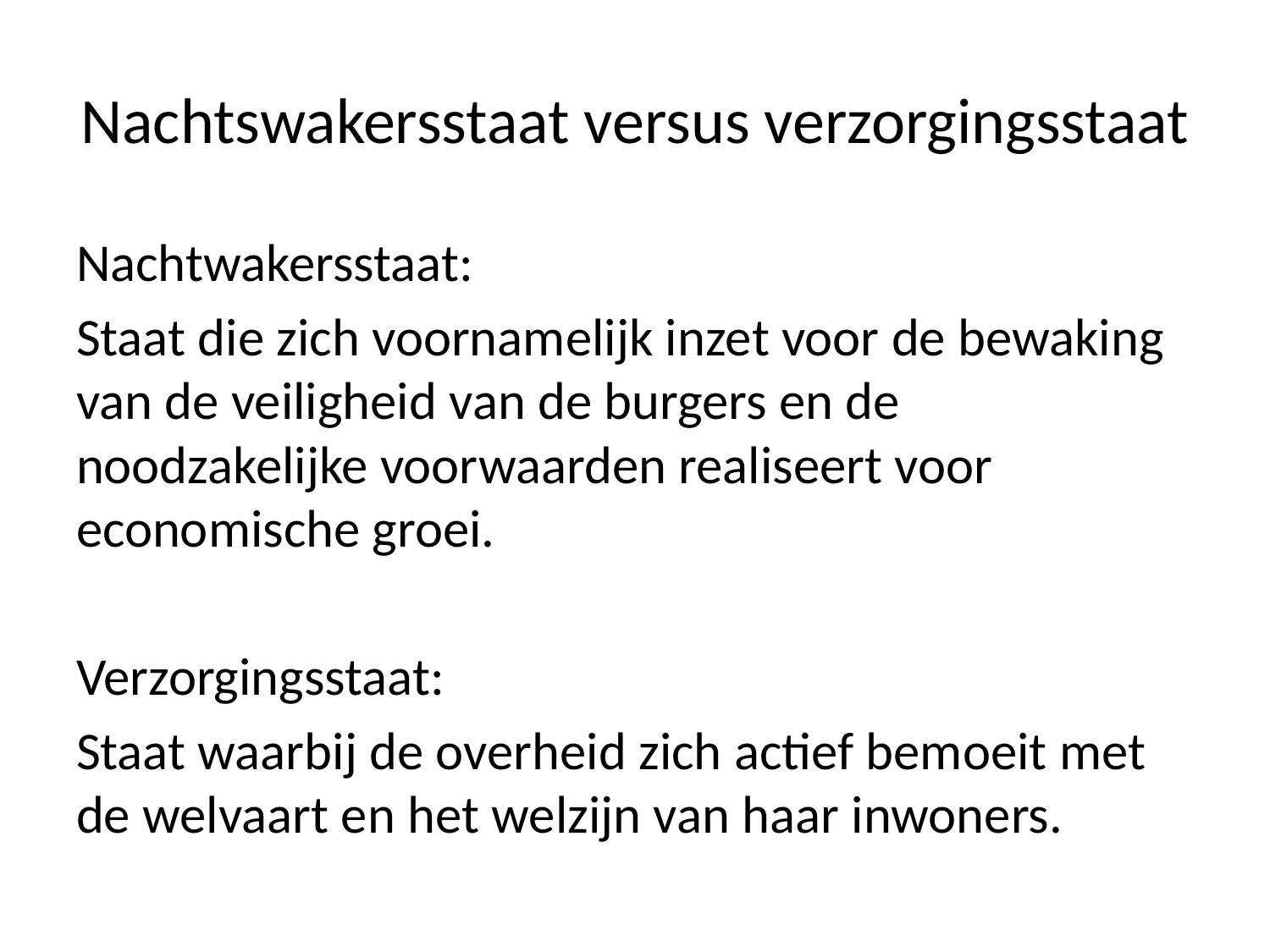

# Nachtswakersstaat versus verzorgingsstaat
Nachtwakersstaat:
Staat die zich voornamelijk inzet voor de bewaking van de veiligheid van de burgers en de noodzakelijke voorwaarden realiseert voor economische groei.

Verzorgingsstaat:
Staat waarbij de overheid zich actief bemoeit met de welvaart en het welzijn van haar inwoners.